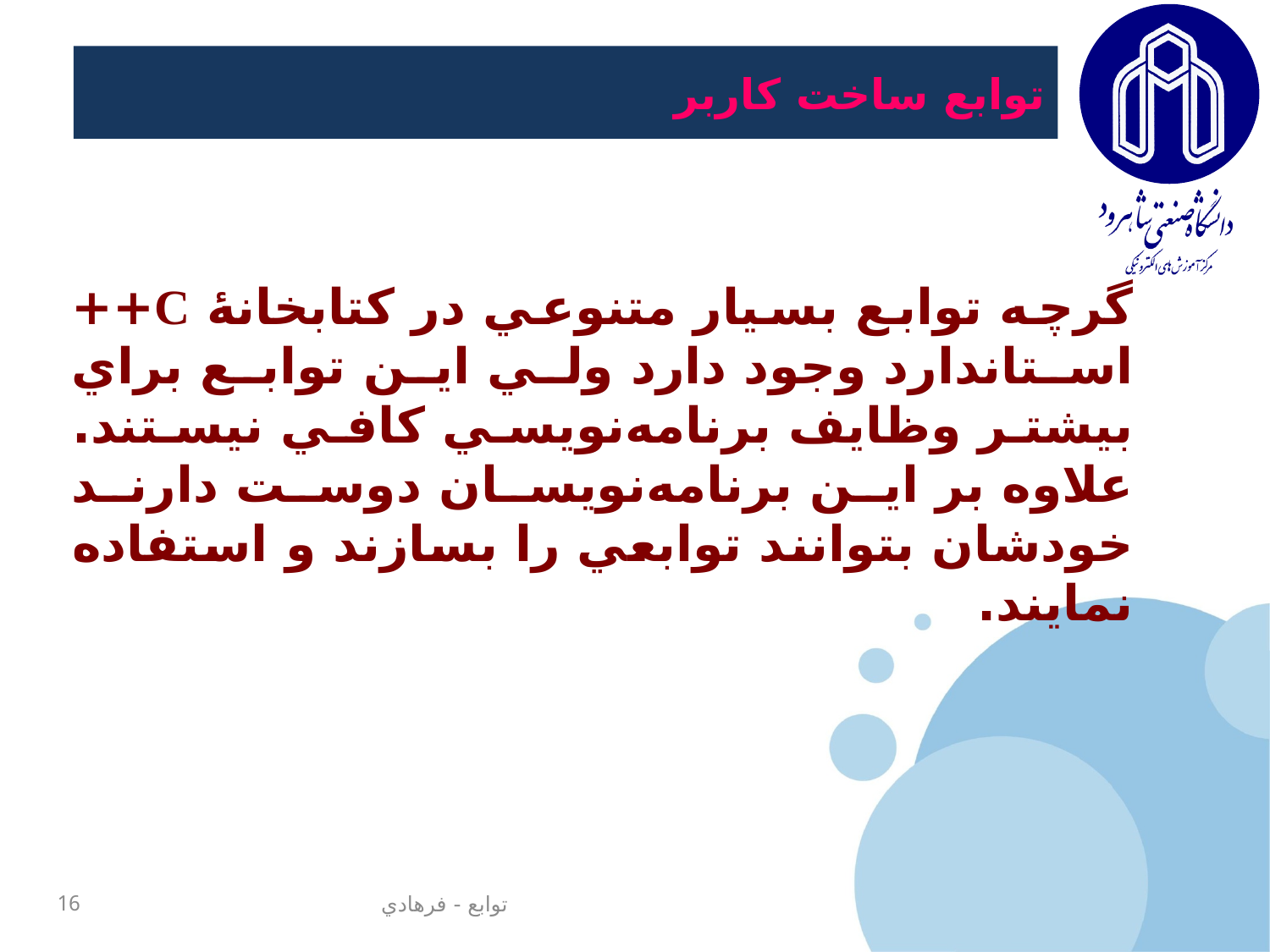

# توابع ساخت كاربر
گرچه توابع بسيار متنوعي در کتابخانۀ‌ C++ استاندارد وجود دارد ولي اين توابع براي بيشتر وظايف‌ برنامه‌نويسي كافي نيستند. علاوه بر اين برنامه‌نويسان دوست دارند خودشان بتوانند توابعي را بسازند و استفاده نمايند.
16
توابع - فرهادي